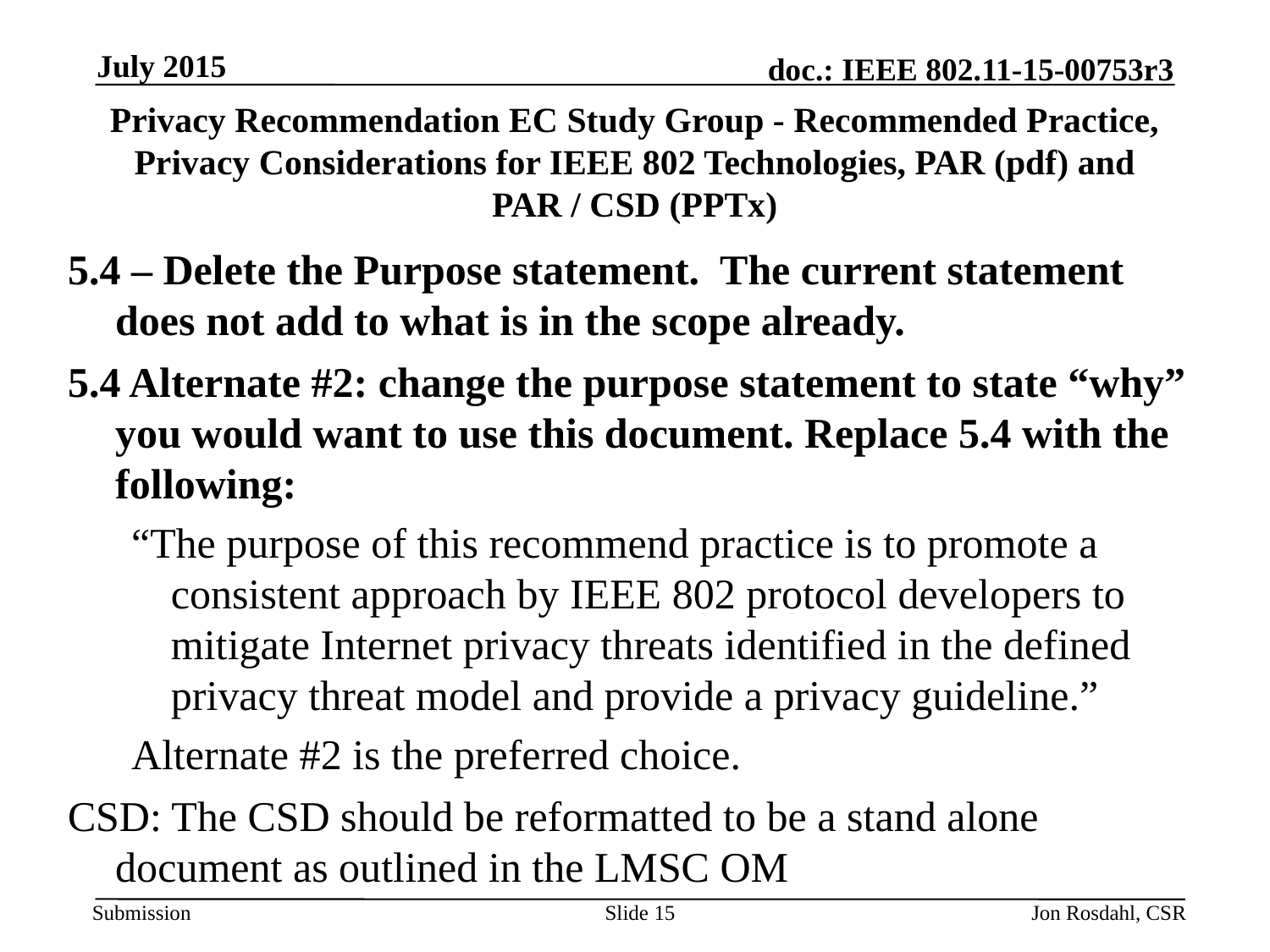

July 2015
# Privacy Recommendation EC Study Group - Recommended Practice, Privacy Considerations for IEEE 802 Technologies, PAR (pdf) and PAR / CSD (PPTx)
5.4 – Delete the Purpose statement.  The current statement does not add to what is in the scope already.
5.4 Alternate #2: change the purpose statement to state “why” you would want to use this document. Replace 5.4 with the following:
“The purpose of this recommend practice is to promote a consistent approach by IEEE 802 protocol developers to mitigate Internet privacy threats identified in the defined privacy threat model and provide a privacy guideline.”
Alternate #2 is the preferred choice.
CSD: The CSD should be reformatted to be a stand alone document as outlined in the LMSC OM
Slide 15
Jon Rosdahl, CSR